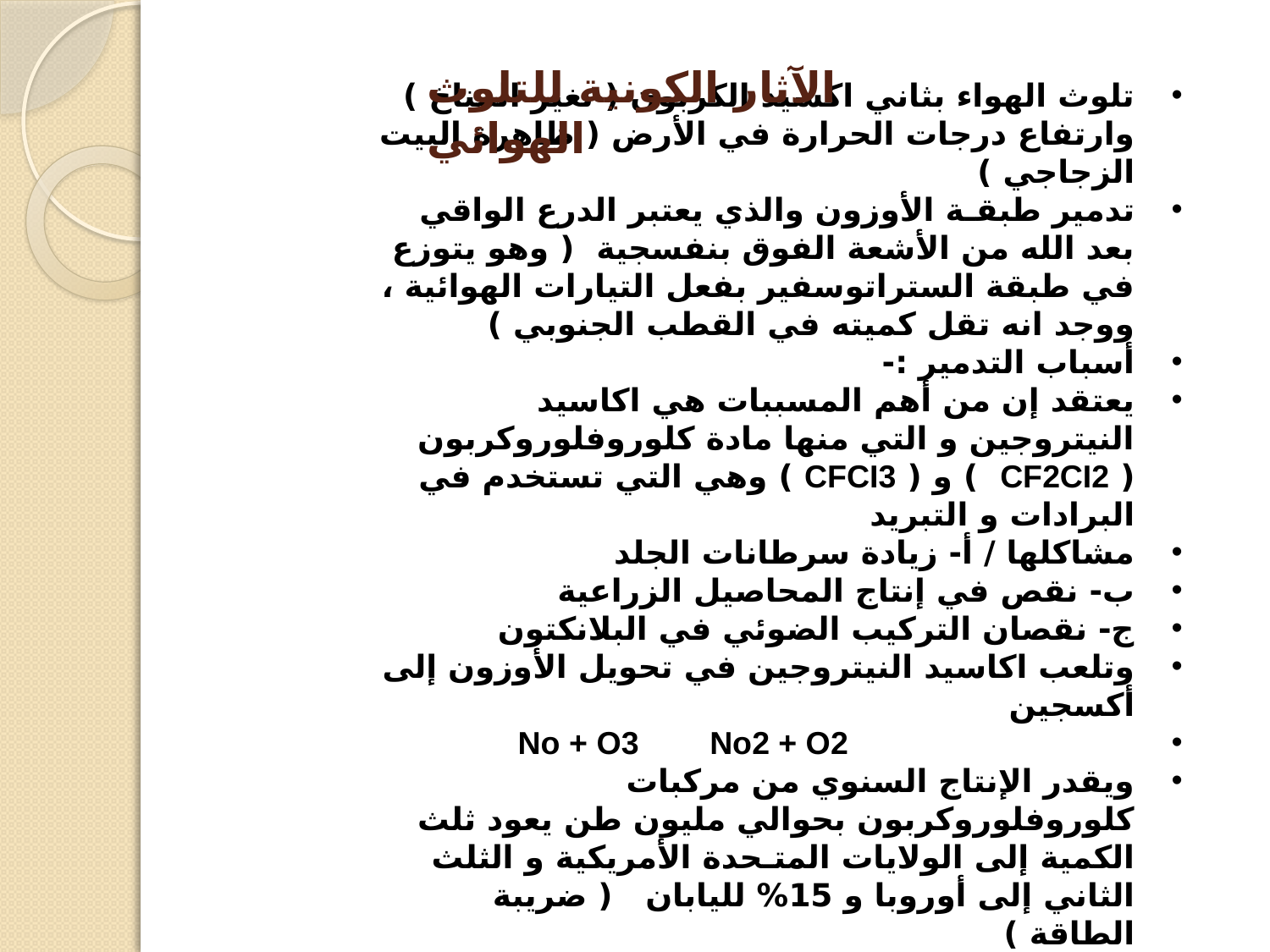

# الآثار الكونية للتلوث الهوائي
تلوث الهواء بثاني اكسيد الكربون ( تغير المناخ ) وارتفاع درجات الحرارة في الأرض ( ظاهرة البيت الزجاجي )
تدمير طبقـة الأوزون والذي يعتبر الدرع الواقي بعد الله من الأشعة الفوق بنفسجية  ( وهو يتوزع في طبقة الستراتوسفير بفعل التيارات الهوائية ، ووجد انه تقل كميته في القطب الجنوبي )
أسباب التدمير :-
	يعتقد إن من أهم المسببات هي اكاسيد النيتروجين و التي منها مادة كلوروفلوروكربون ( CF2CI2  ) و ( CFCI3 ) وهي التي تستخدم في البرادات و التبريد
مشاكلها / أ- زيادة سرطانات الجلد
	ب- نقص في إنتاج المحاصيل الزراعية
	ج- نقصان التركيب الضوئي في البلانكتون
وتلعب اكاسيد النيتروجين في تحويل الأوزون إلى أكسجين
                          No + O3        No2 + O2
ويقدر الإنتاج السنوي من مركبات كلوروفلوروكربون بحوالي مليون طن يعود ثلث الكمية إلى الولايات المتـحدة الأمريكية و الثلث الثاني إلى أوروبا و 15% لليابان   ( ضريبة الطاقة )